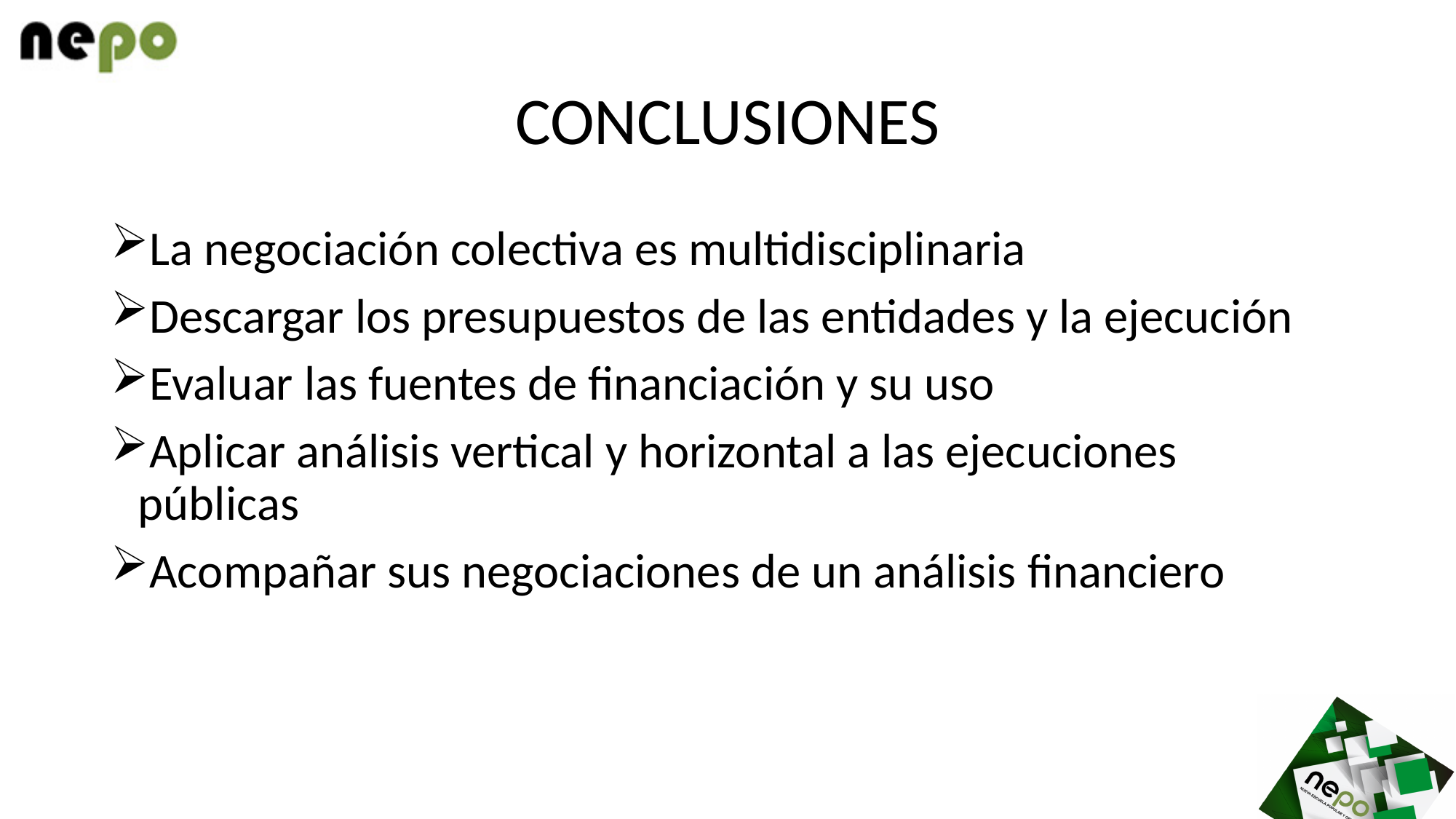

# CONCLUSIONES
La negociación colectiva es multidisciplinaria
Descargar los presupuestos de las entidades y la ejecución
Evaluar las fuentes de financiación y su uso
Aplicar análisis vertical y horizontal a las ejecuciones públicas
Acompañar sus negociaciones de un análisis financiero